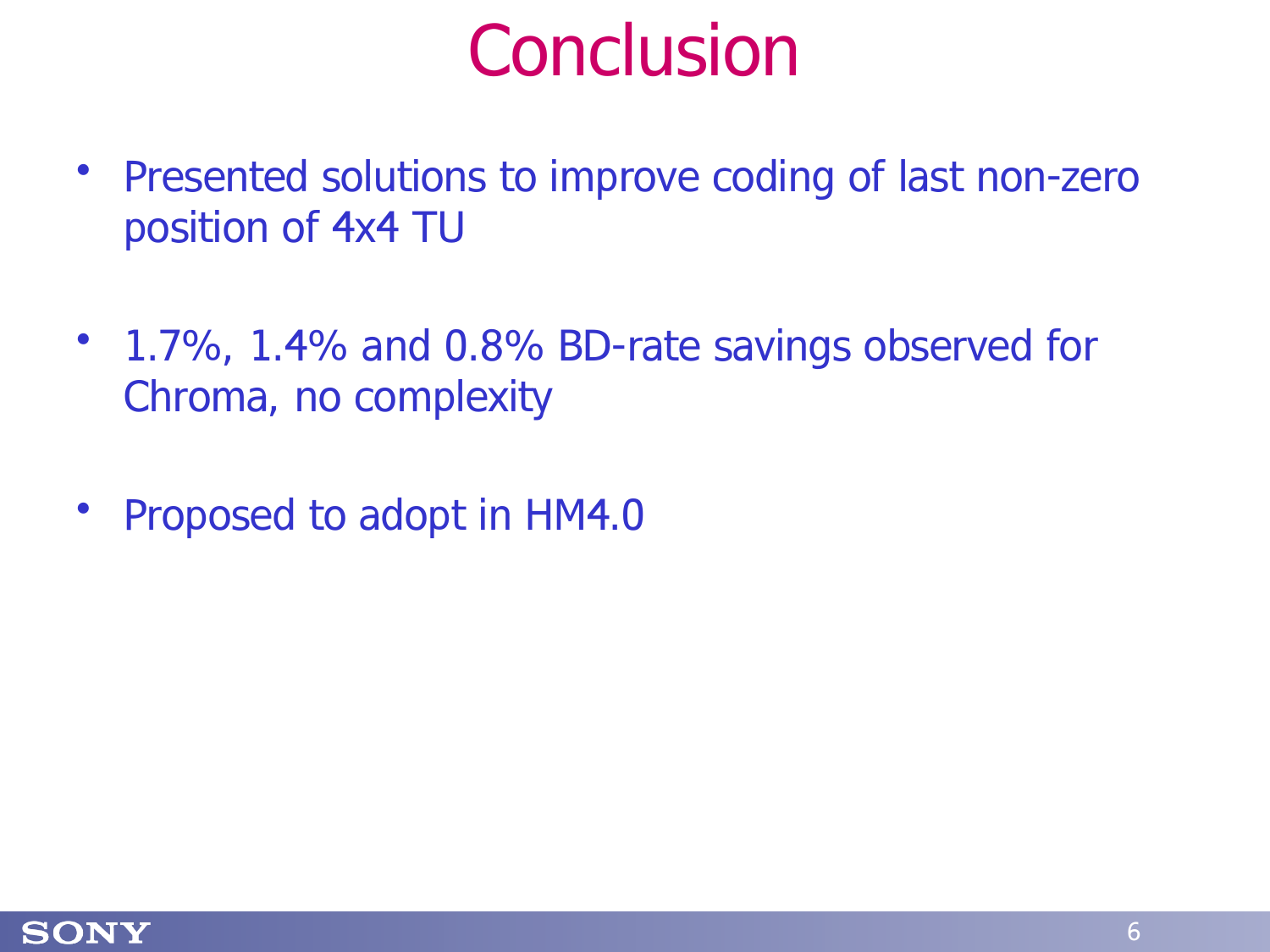

# Conclusion
Presented solutions to improve coding of last non-zero position of 4x4 TU

1.7%, 1.4% and 0.8% BD-rate savings observed for Chroma, no complexity

Proposed to adopt in HM4.0

6